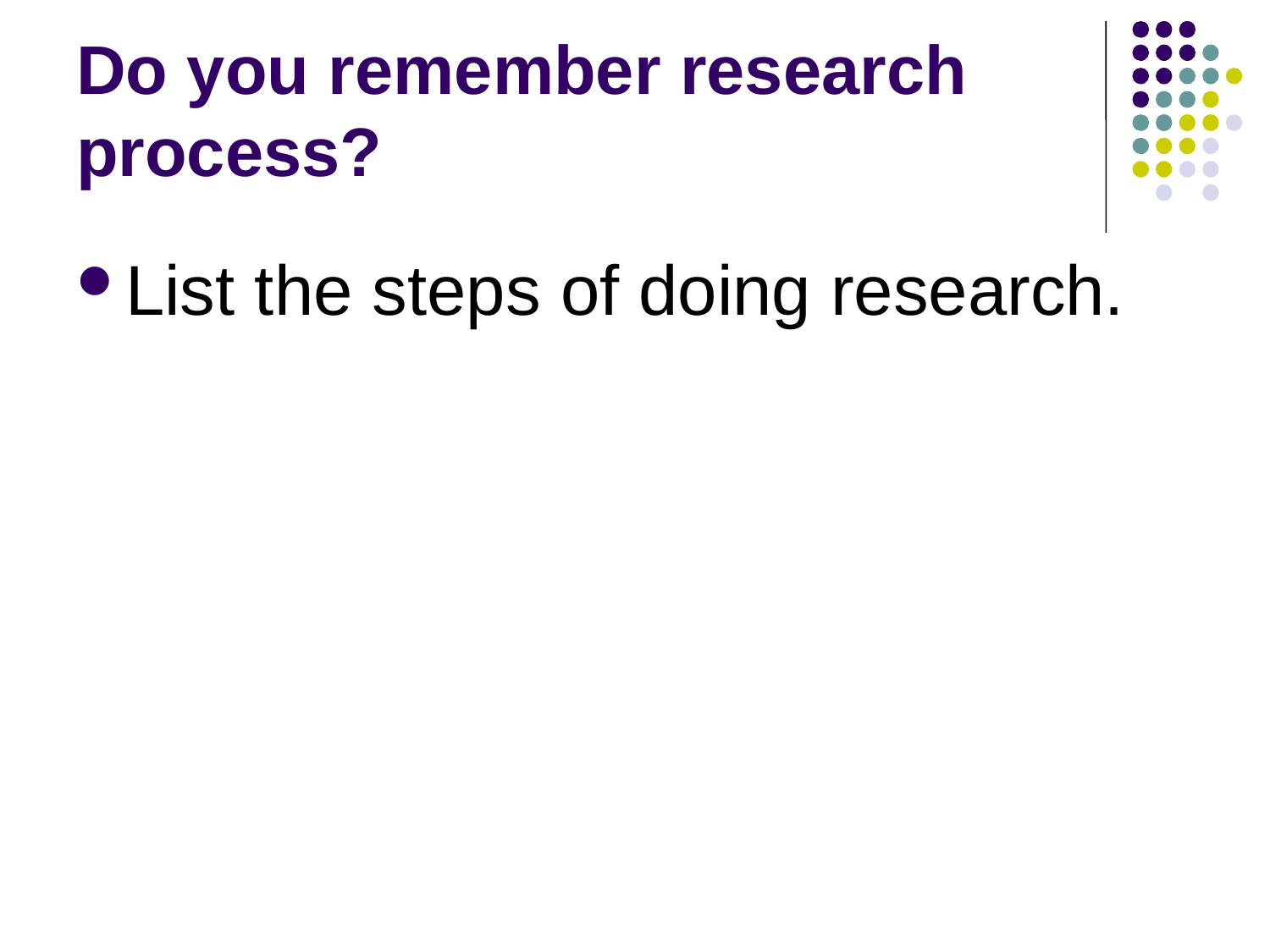

# Do you remember research process?
List the steps of doing research.